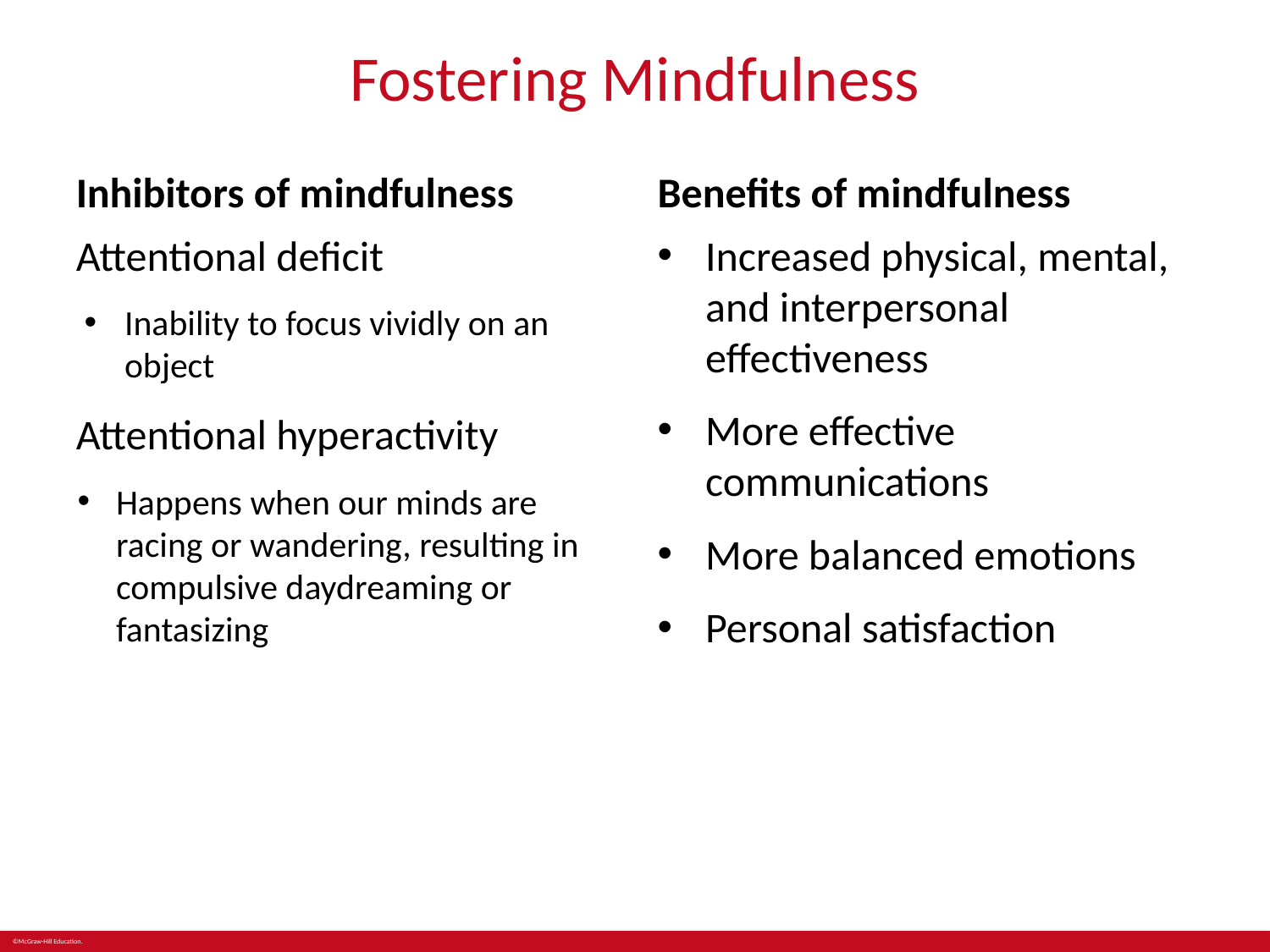

# Fostering Mindfulness
Inhibitors of mindfulness
Benefits of mindfulness
Attentional deficit
Inability to focus vividly on an object
Attentional hyperactivity
Happens when our minds are racing or wandering, resulting in compulsive daydreaming or fantasizing

Increased physical, mental, and interpersonal effectiveness
More effective communications
More balanced emotions
Personal satisfaction